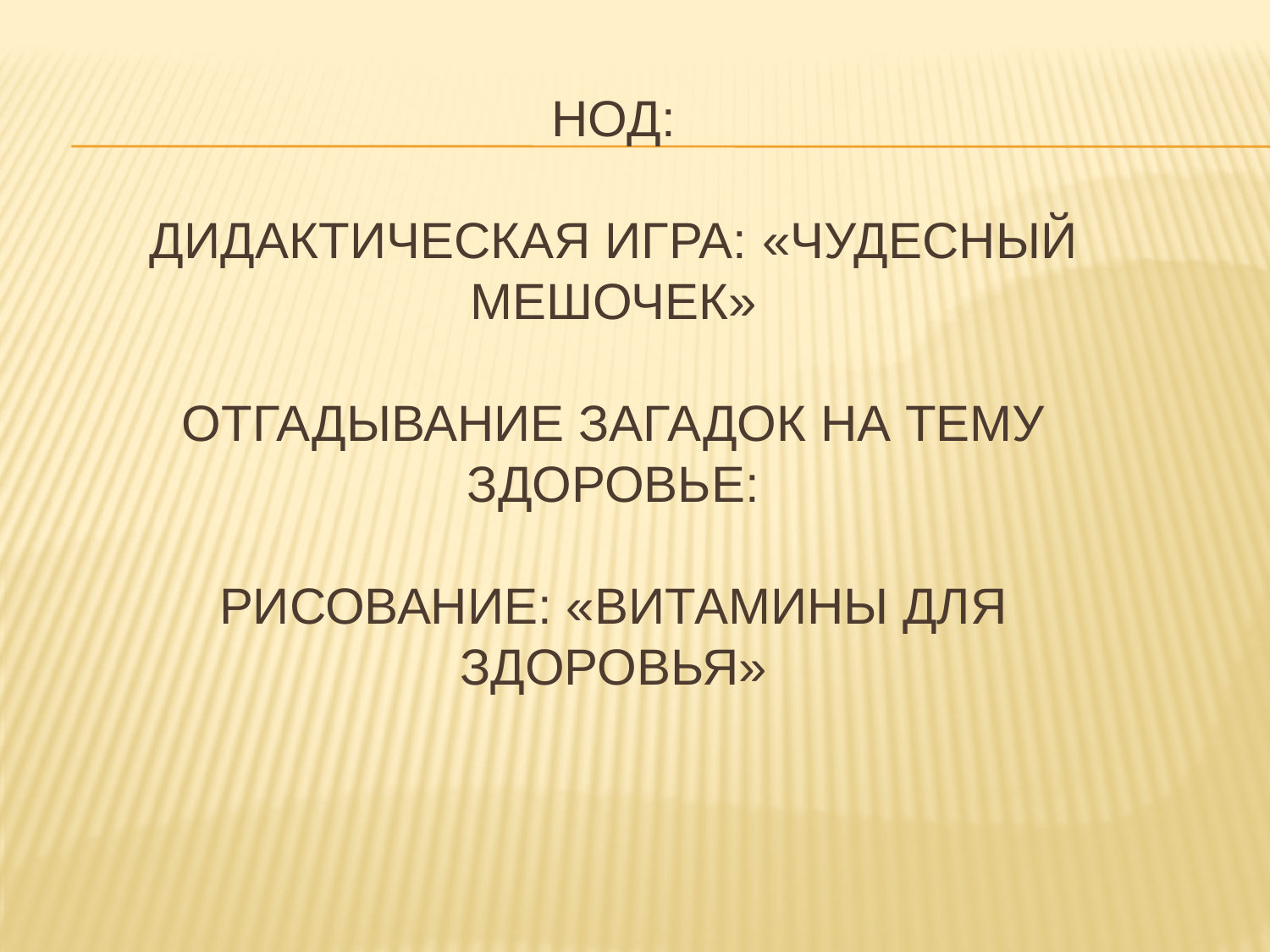

# НОД: Дидактическая игра: «Чудесный мешочек» Отгадывание загадок на тему здоровье: Рисование: «Витамины для здоровья»